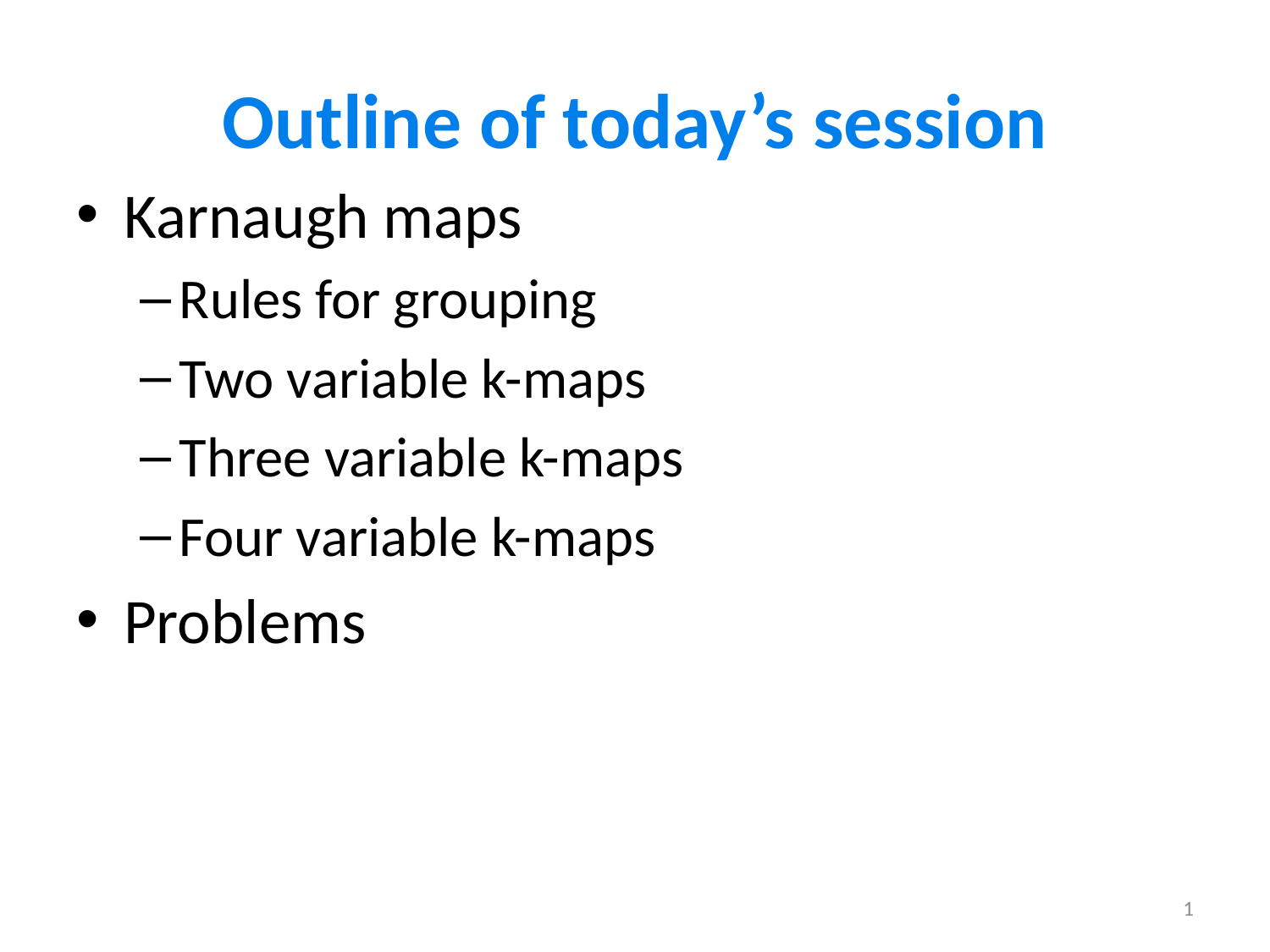

# Outline of today’s session
Karnaugh maps
Rules for grouping
Two variable k-maps
Three variable k-maps
Four variable k-maps
Problems
1